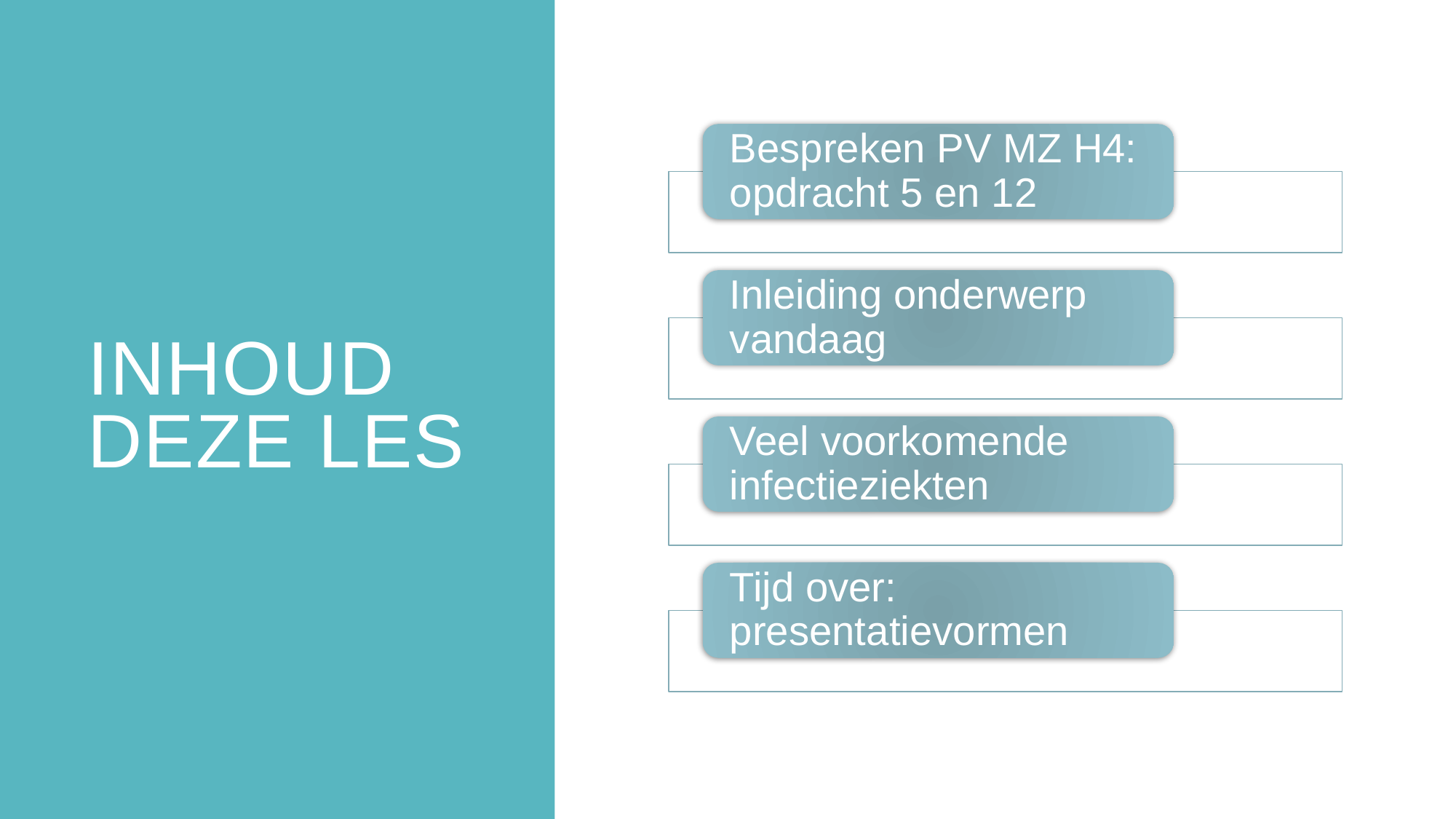

# Inhoud deze les
Bespreken PV MZ H4: opdracht 5 en 12
Inleiding onderwerp vandaag
Veel voorkomende infectieziekten
Tijd over: presentatievormen